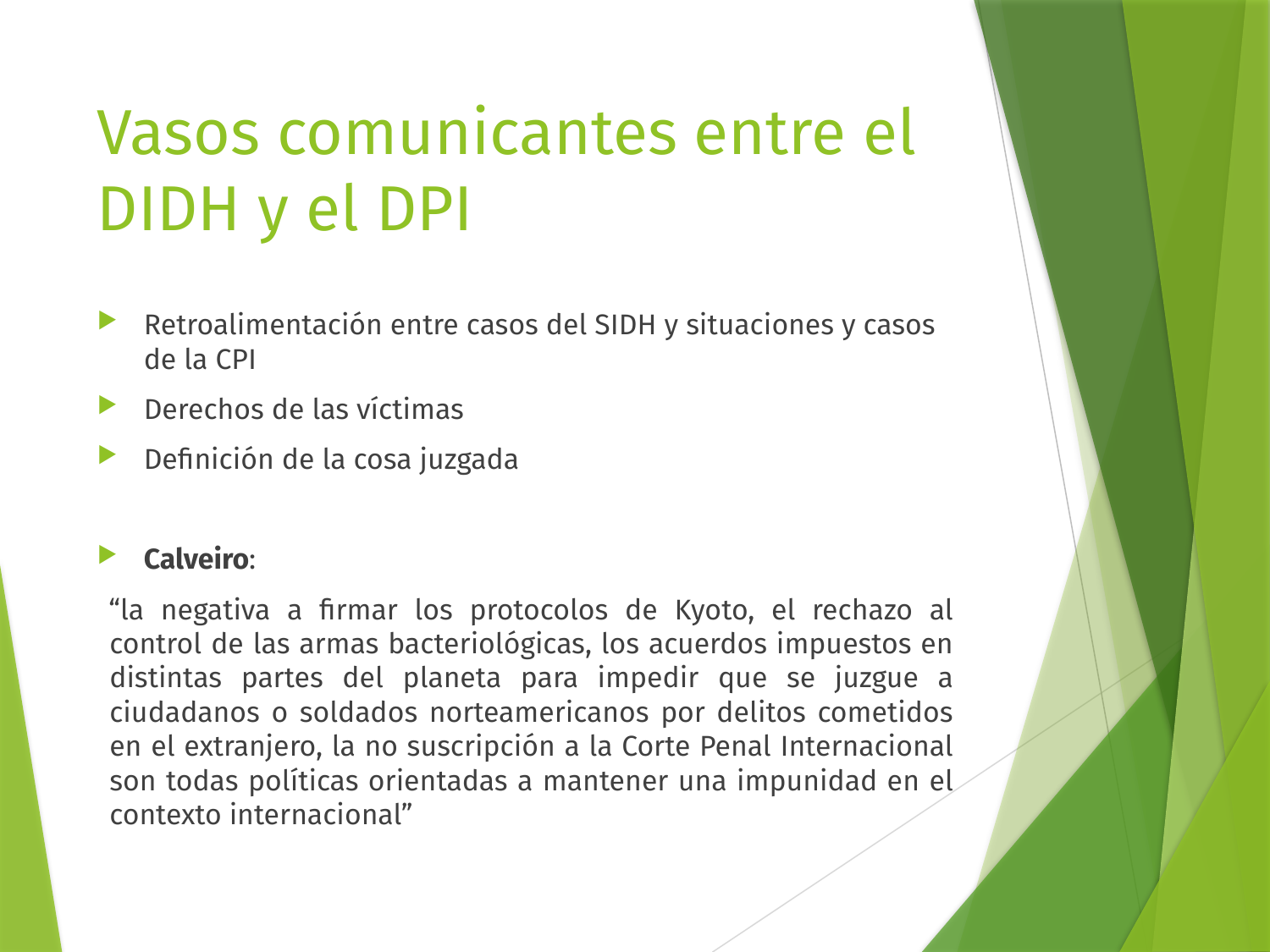

# Vasos comunicantes entre el DIDH y el DPI
Retroalimentación entre casos del SIDH y situaciones y casos de la CPI
Derechos de las víctimas
Definición de la cosa juzgada

Calveiro:
“la negativa a firmar los protocolos de Kyoto, el rechazo al control de las armas bacteriológicas, los acuerdos impuestos en distintas partes del planeta para impedir que se juzgue a ciudadanos o soldados norteamericanos por delitos cometidos en el extranjero, la no suscripción a la Corte Penal Internacional son todas políticas orientadas a mantener una impunidad en el contexto internacional”